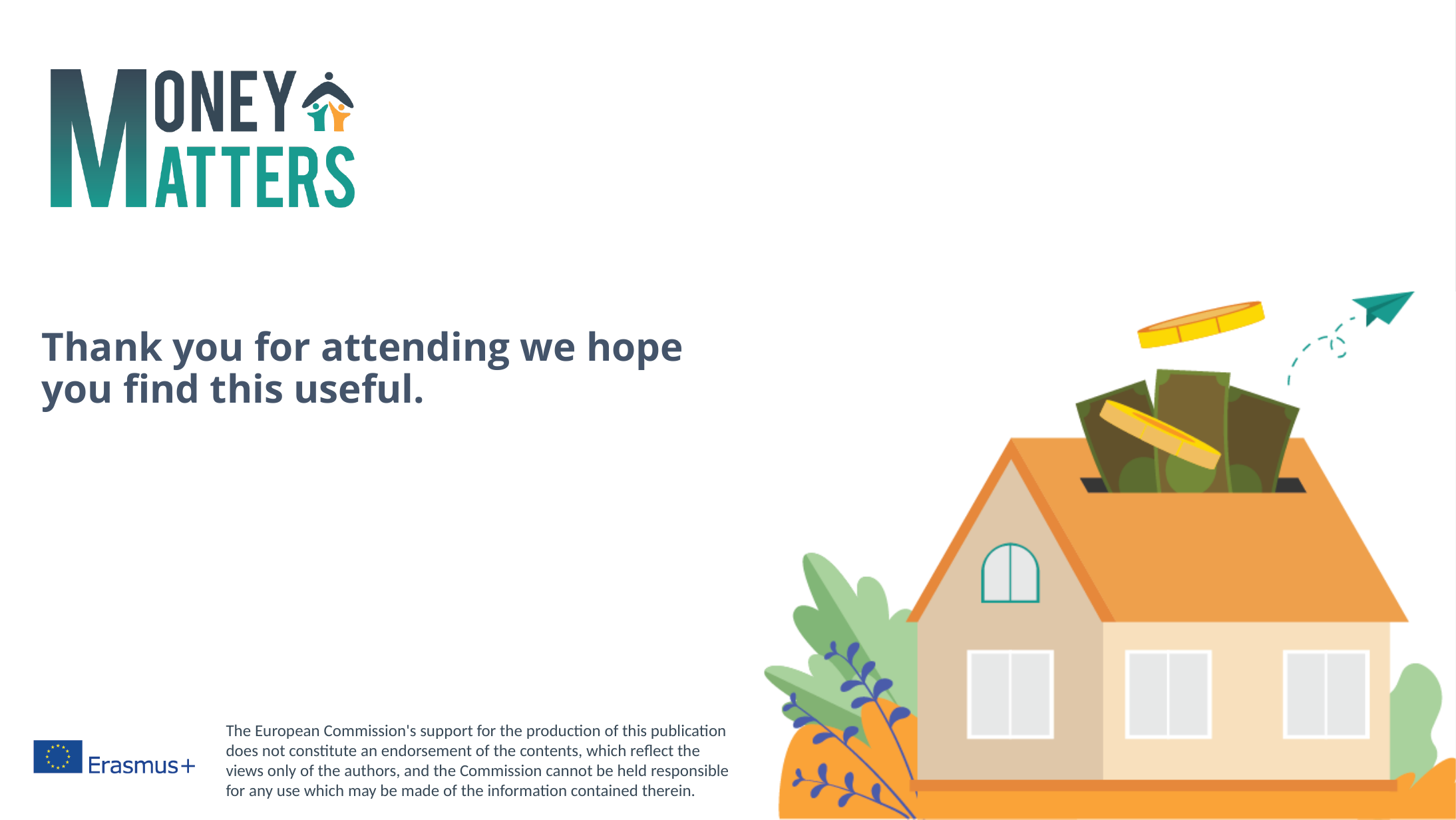

# Thank you for attending we hope you find this useful.